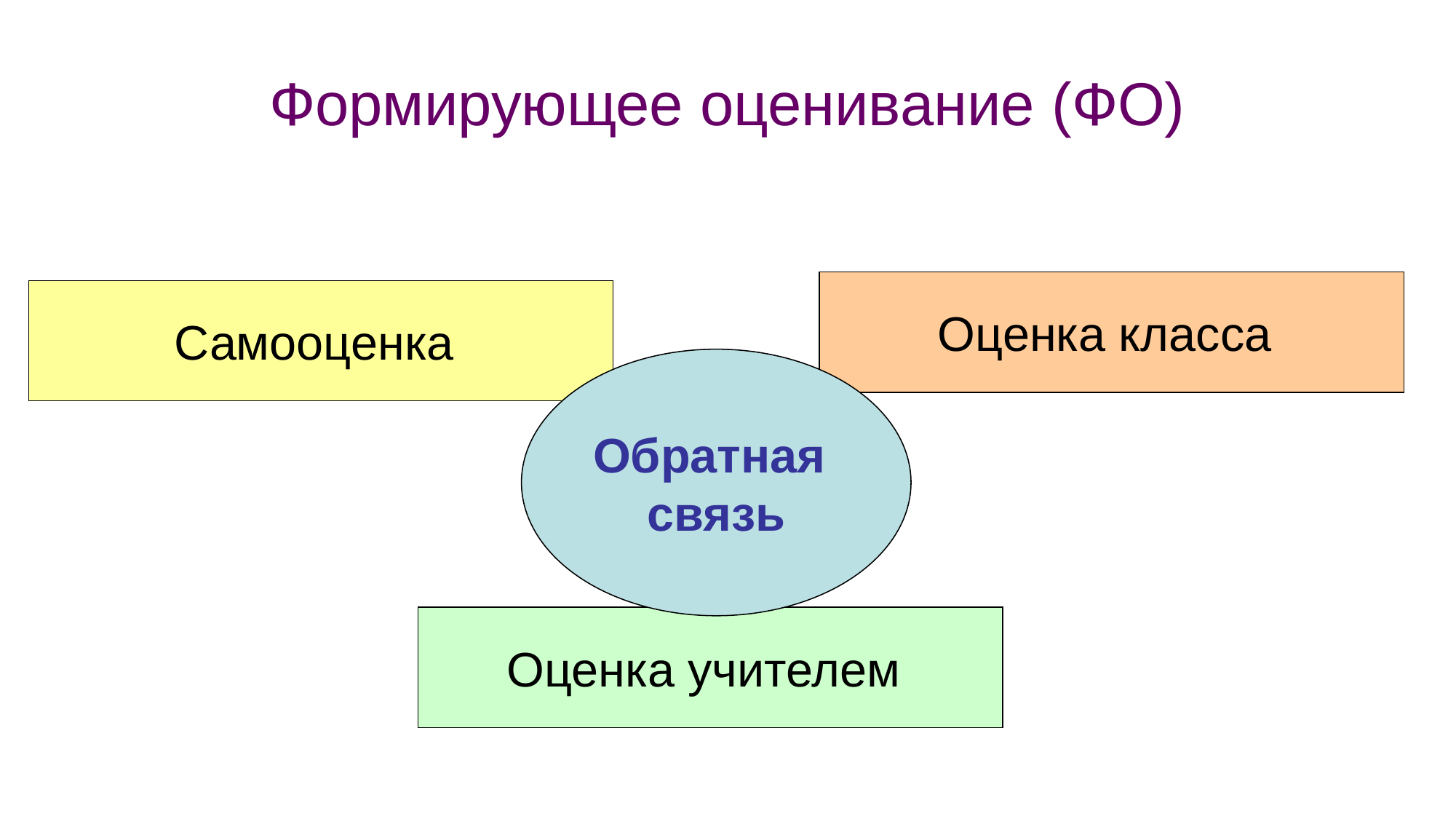

# Формирующее оценивание (ФО)

Оценка класса
Самооценка
Обратная
связь
Оценка учителем